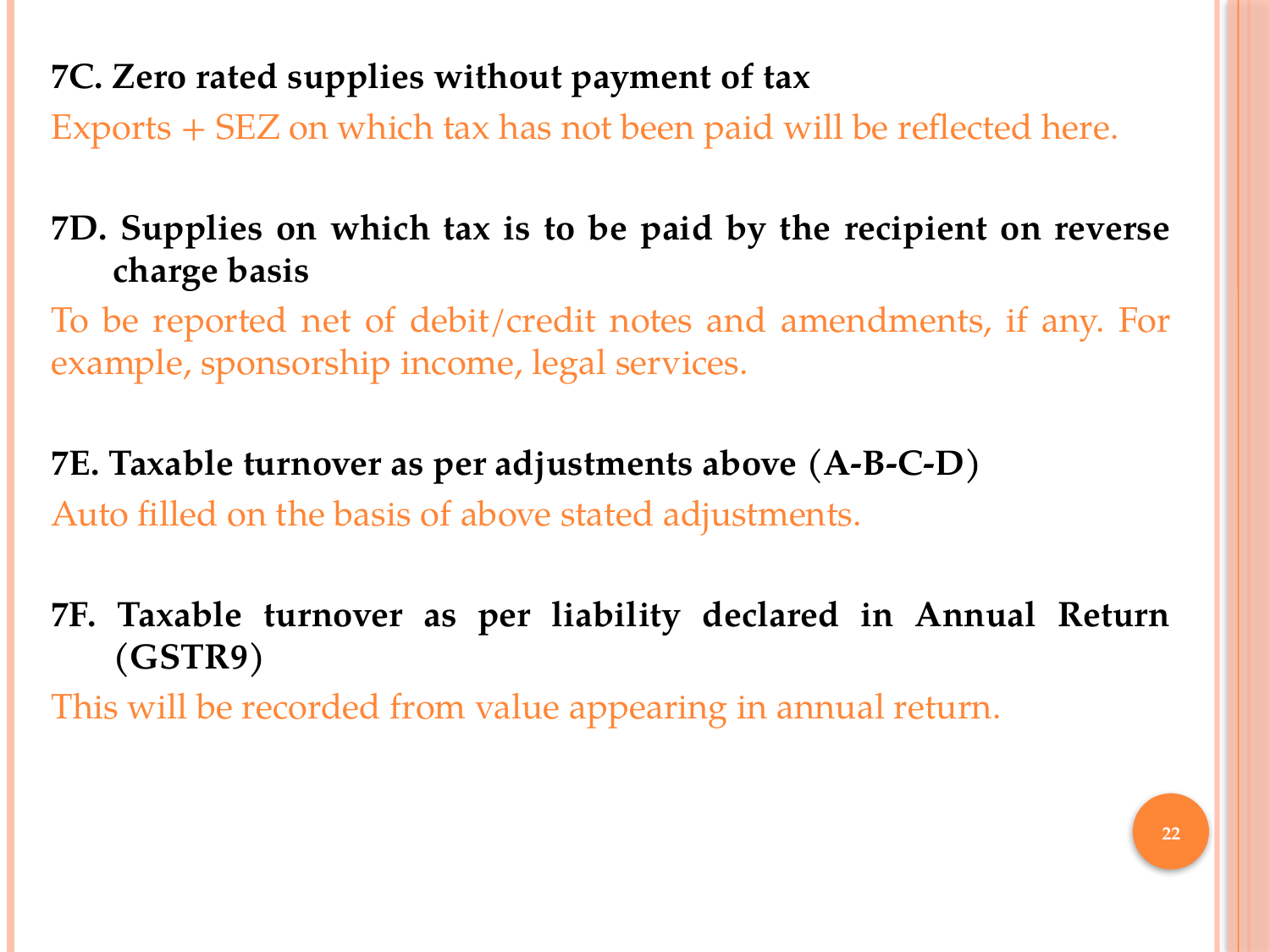

7C. Zero rated supplies without payment of tax
Exports + SEZ on which tax has not been paid will be reflected here.

7D. Supplies on which tax is to be paid by the recipient on reverse charge basis
To be reported net of debit/credit notes and amendments, if any. For example, sponsorship income, legal services.

7E. Taxable turnover as per adjustments above (A-B-C-D)
Auto filled on the basis of above stated adjustments.

7F. Taxable turnover as per liability declared in Annual Return (GSTR9)
This will be recorded from value appearing in annual return.

22